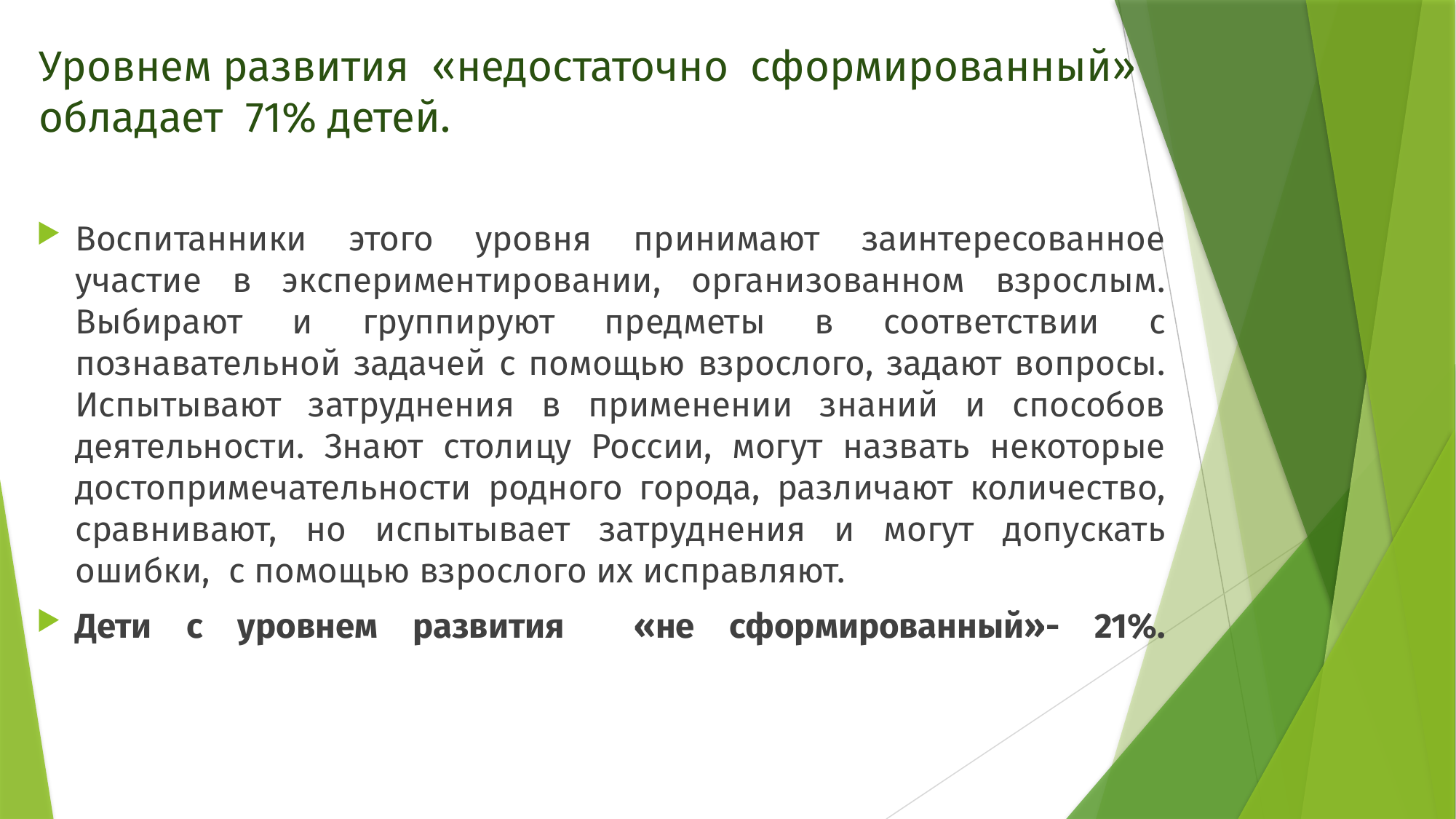

# Уровнем развития  «недостаточно  сформированный»  обладает  71% детей.
Воспитанники этого уровня принимают заинтересованное участие в экспериментировании, организованном взрослым. Выбирают и группируют предметы в соответствии с познавательной задачей с помощью взрослого, задают вопросы. Испытывают затруднения в применении знаний и способов деятельности. Знают столицу России, могут назвать некоторые достопримечательности родного города, различают количество, сравнивают, но испытывает затруднения и могут допускать ошибки,  с помощью взрослого их исправляют.
Дети с уровнем развития  «не сформированный»- 21%.